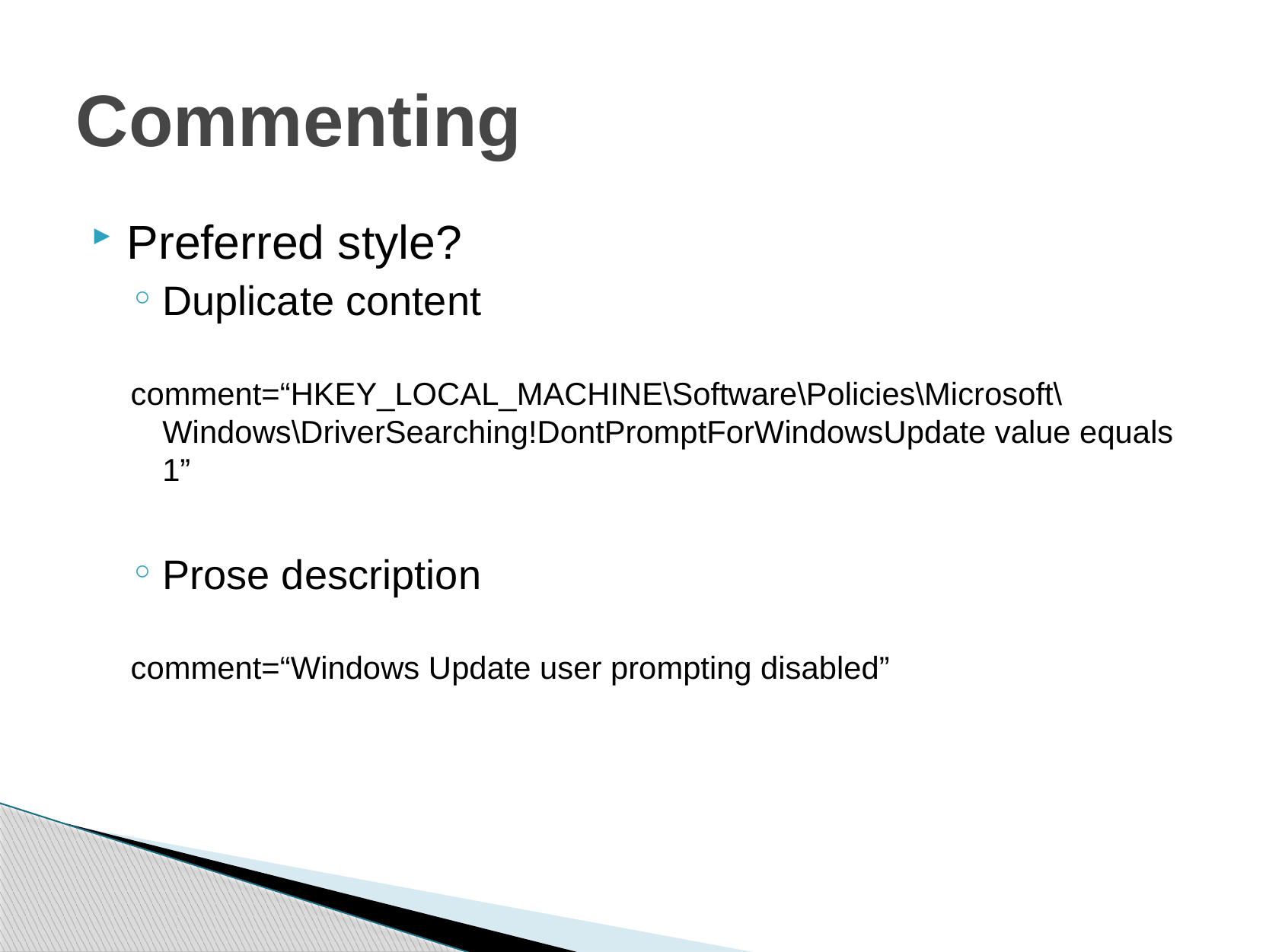

# Commenting
Preferred style?
Duplicate content

comment=“HKEY_LOCAL_MACHINE\Software\Policies\Microsoft\Windows\DriverSearching!DontPromptForWindowsUpdate value equals 1”

Prose description

comment=“Windows Update user prompting disabled”